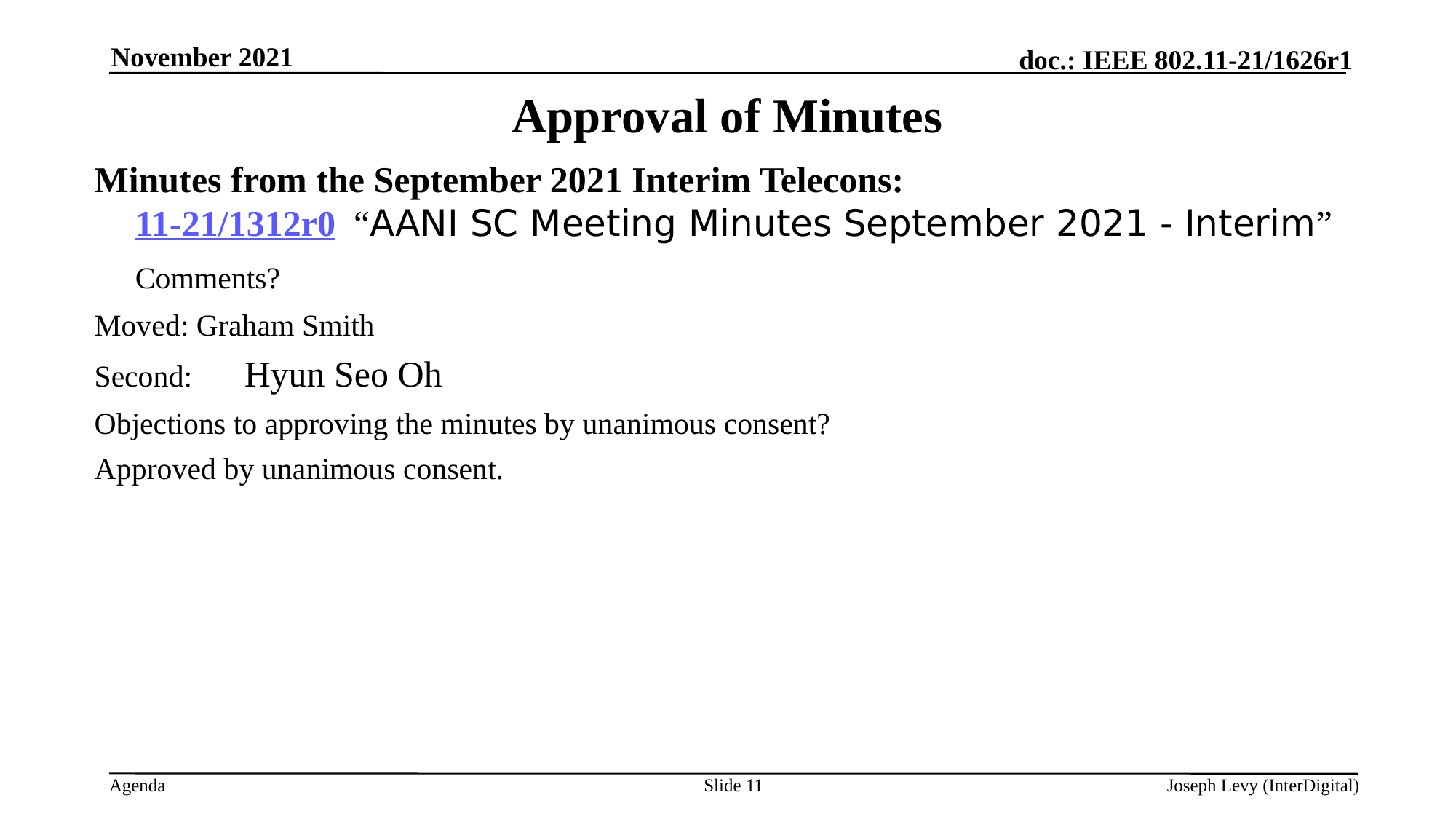

November 2021
# Approval of Minutes
Minutes from the September 2021 Interim Telecons:
11-21/1312r0  “AANI SC Meeting Minutes September 2021 - Interim”
	Comments?
Moved: Graham Smith
Second: 	Hyun Seo Oh
Objections to approving the minutes by unanimous consent?
Approved by unanimous consent.

Slide 11
Joseph Levy (InterDigital)